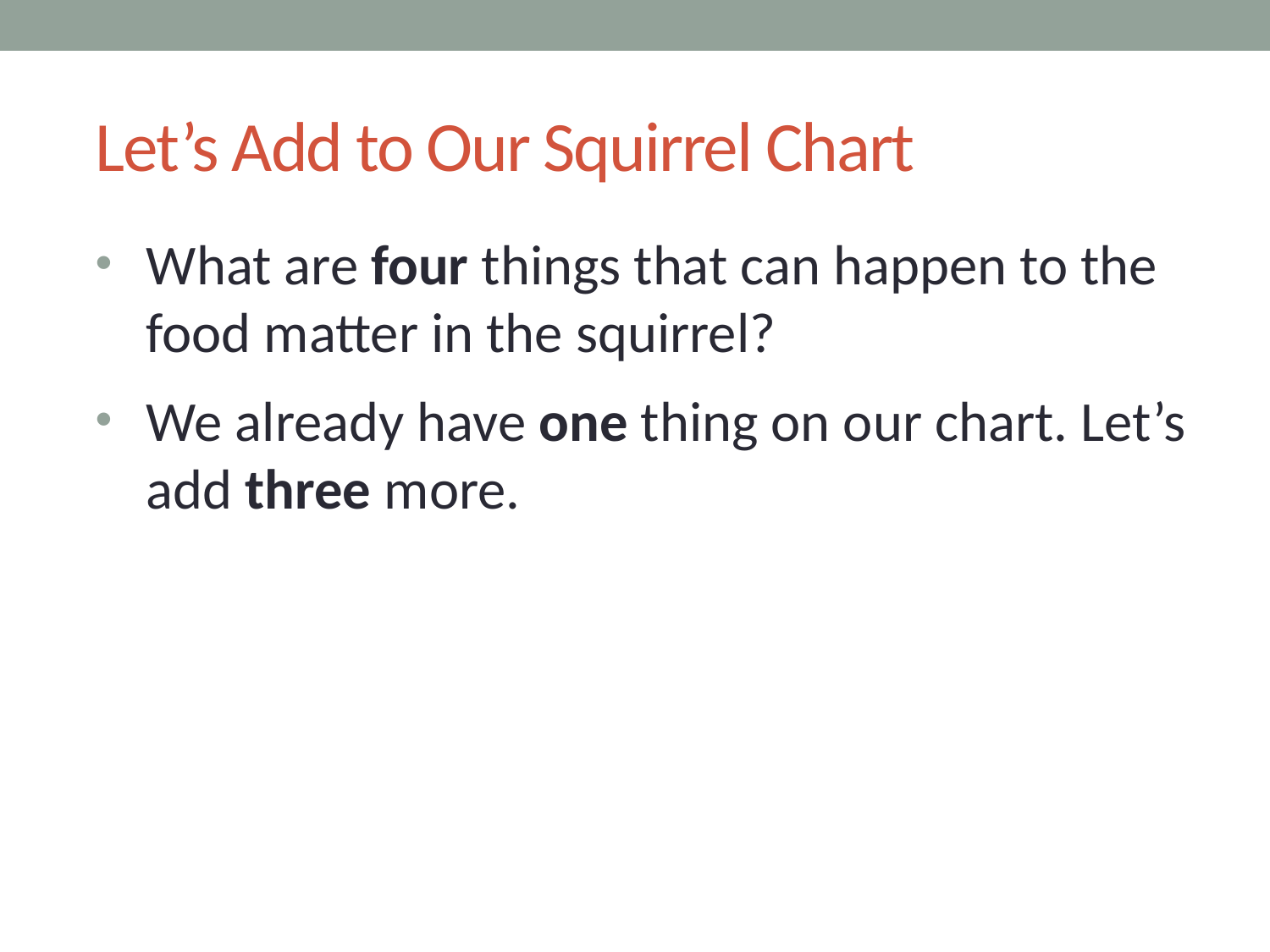

# Let’s Add to Our Squirrel Chart
What are four things that can happen to the food matter in the squirrel?
We already have one thing on our chart. Let’s add three more.